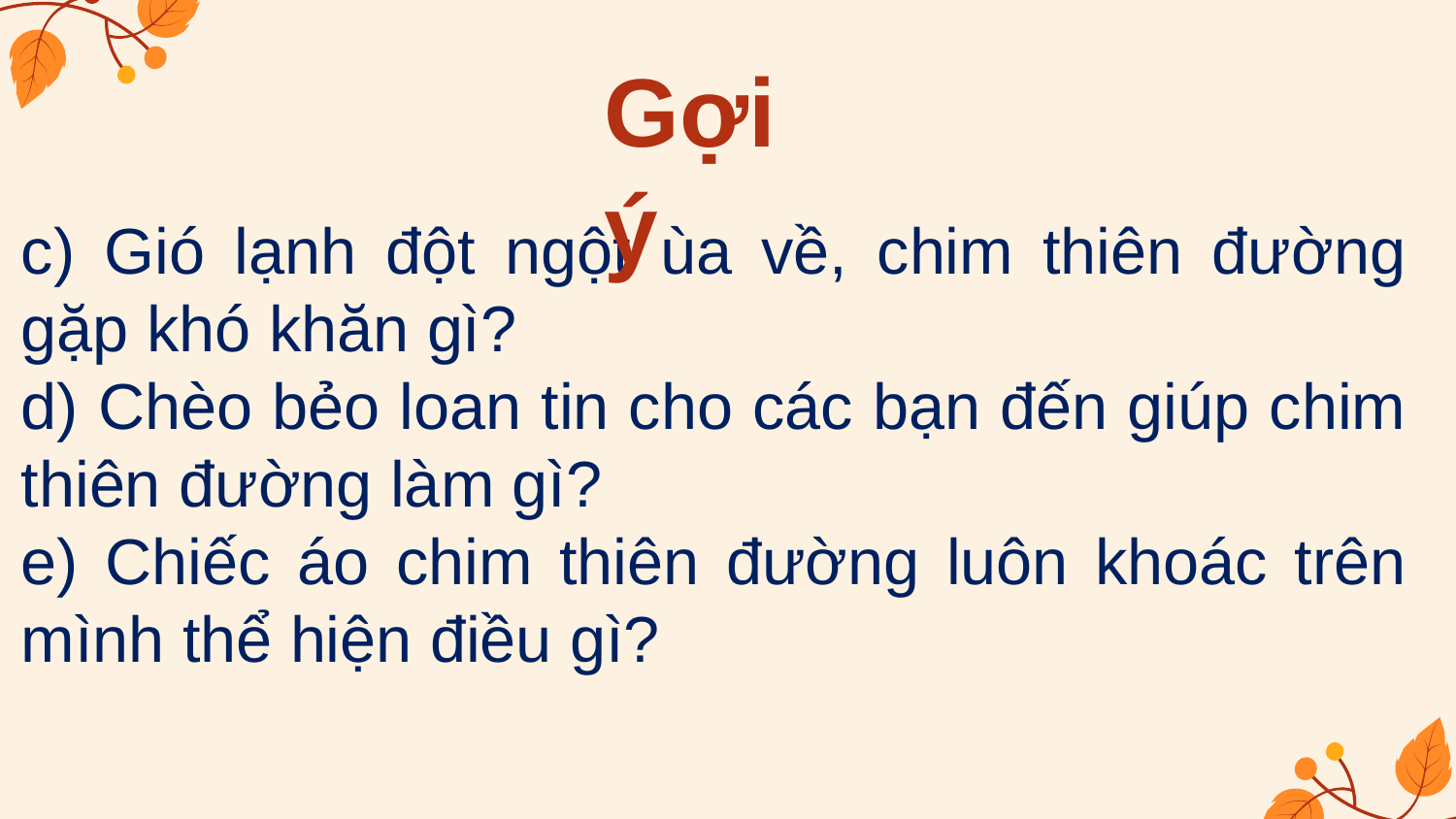

Gợi ý
c) Gió lạnh đột ngột ùa về, chim thiên đường gặp khó khăn gì?
d) Chèo bẻo loan tin cho các bạn đến giúp chim thiên đường làm gì?
e) Chiếc áo chim thiên đường luôn khoác trên mình thể hiện điều gì?